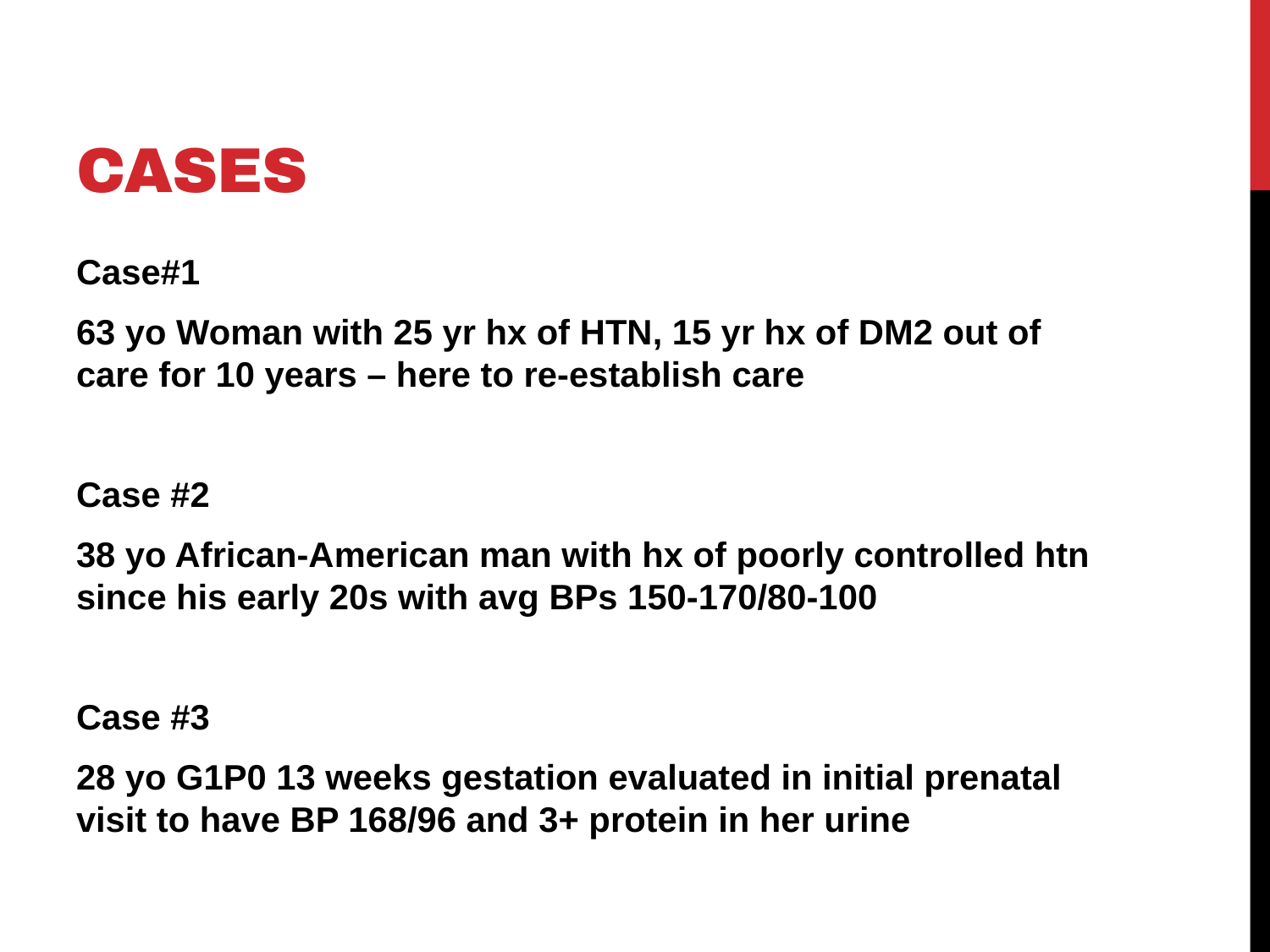

# Cases
Case#1
63 yo Woman with 25 yr hx of HTN, 15 yr hx of DM2 out of care for 10 years – here to re-establish care

Case #2
38 yo African-American man with hx of poorly controlled htn since his early 20s with avg BPs 150-170/80-100

Case #3
28 yo G1P0 13 weeks gestation evaluated in initial prenatal visit to have BP 168/96 and 3+ protein in her urine